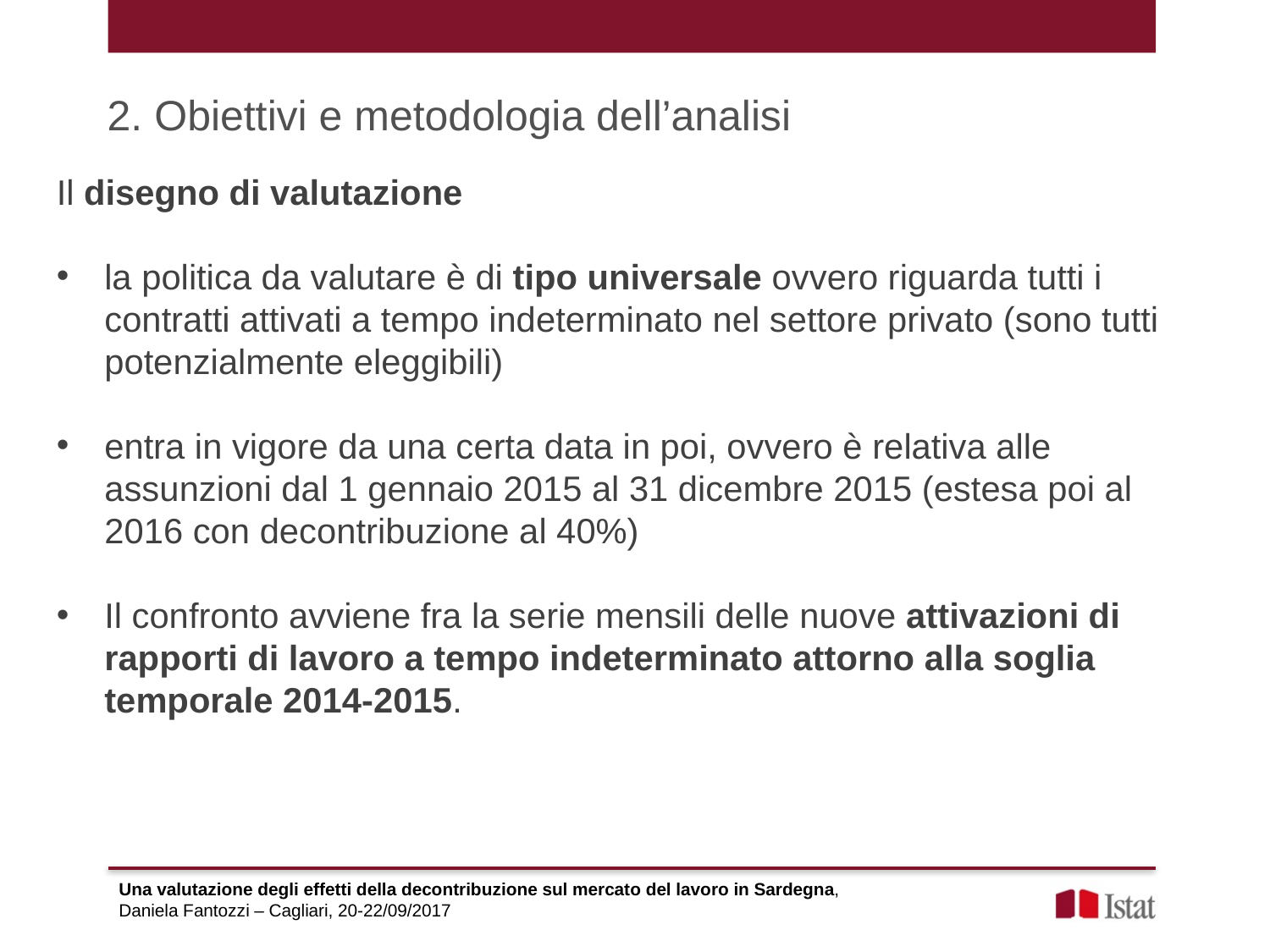

2. Obiettivi e metodologia dell’analisi
Il disegno di valutazione

la politica da valutare è di tipo universale ovvero riguarda tutti i contratti attivati a tempo indeterminato nel settore privato (sono tutti potenzialmente eleggibili)

entra in vigore da una certa data in poi, ovvero è relativa alle assunzioni dal 1 gennaio 2015 al 31 dicembre 2015 (estesa poi al 2016 con decontribuzione al 40%)

Il confronto avviene fra la serie mensili delle nuove attivazioni di rapporti di lavoro a tempo indeterminato attorno alla soglia temporale 2014-2015.

Una valutazione degli effetti della decontribuzione sul mercato del lavoro in Sardegna,
Daniela Fantozzi – Cagliari, 20-22/09/2017